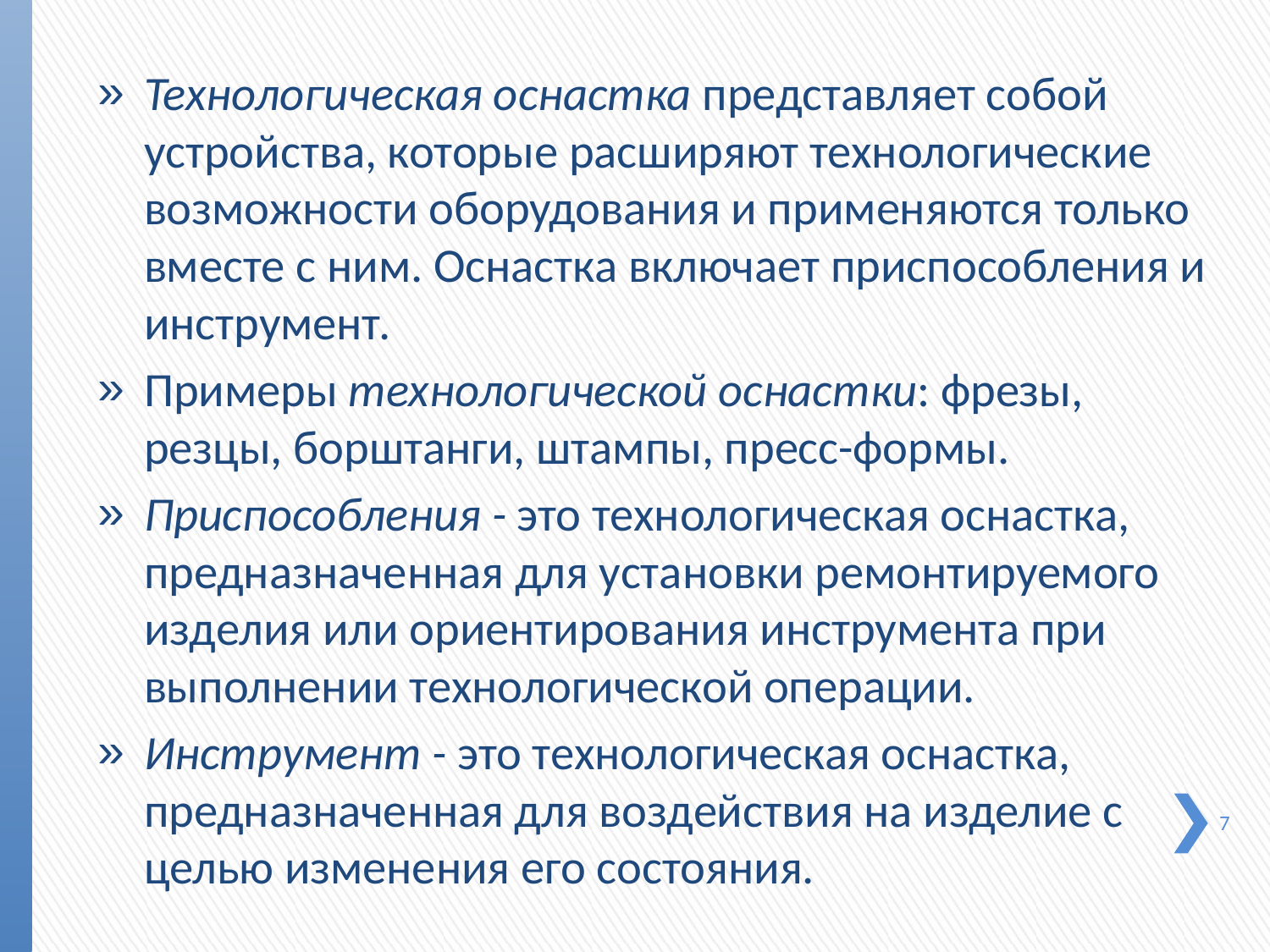

Технологическая оснастка представляет собой устройства, которые расширяют технологические возможности оборудо­вания и применяются только вместе с ним. Оснастка включает приспособления и инструмент.
Примеры технологической оснастки: фрезы, резцы, борштанги, штампы, пресс-формы.
Приспособления - это технологическая оснастка, предна­значенная для установки ремонтируемого изделия или ориен­тирования инструмента при выполнении технологической операции.
Инструмент - это технологическая оснастка, предназна­ченная для воздействия на изделие с целью изменения его со­стояния.

7